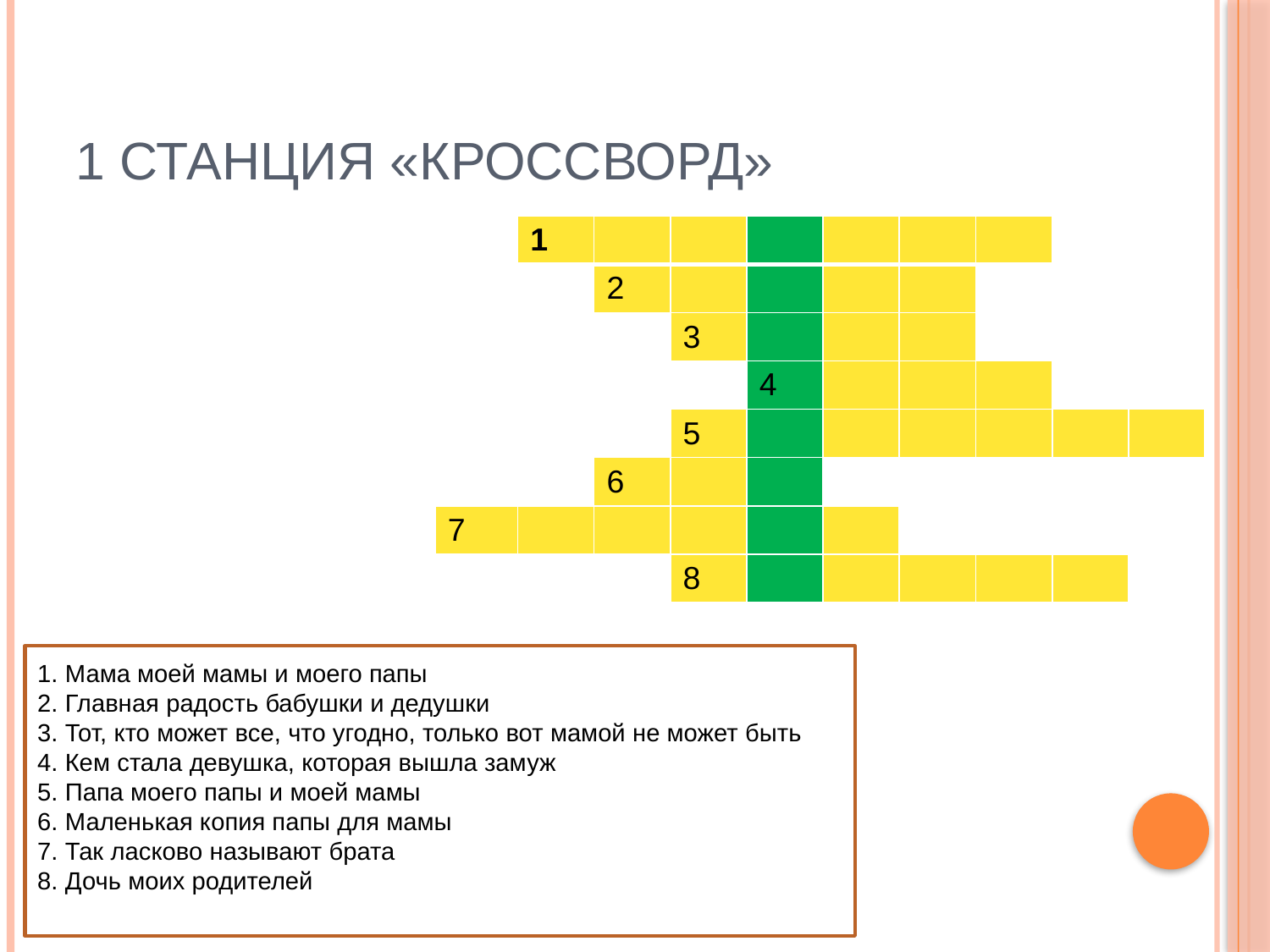

# 1 станция «Кроссворд»
|  | 1 |  |  |  |  |  |  |  |  |
| --- | --- | --- | --- | --- | --- | --- | --- | --- | --- |
|  |  | 2 |  |  |  |  |  |  |  |
|  |  |  | 3 |  |  |  |  |  |  |
|  |  |  |  | 4 |  |  |  |  |  |
|  |  |  | 5 |  |  |  |  |  |  |
|  |  | 6 |  |  |  |  |  |  |  |
| 7 |  |  |  |  |  |  |  |  |  |
|  |  |  | 8 |  |  |  |  |  |  |
1. Мама моей мамы и моего папы
2. Главная радость бабушки и дедушки
3. Тот, кто может все, что угодно, только вот мамой не может быть
4. Кем стала девушка, которая вышла замуж
5. Папа моего папы и моей мамы
6. Маленькая копия папы для мамы
7. Так ласково называют брата
8. Дочь моих родителей